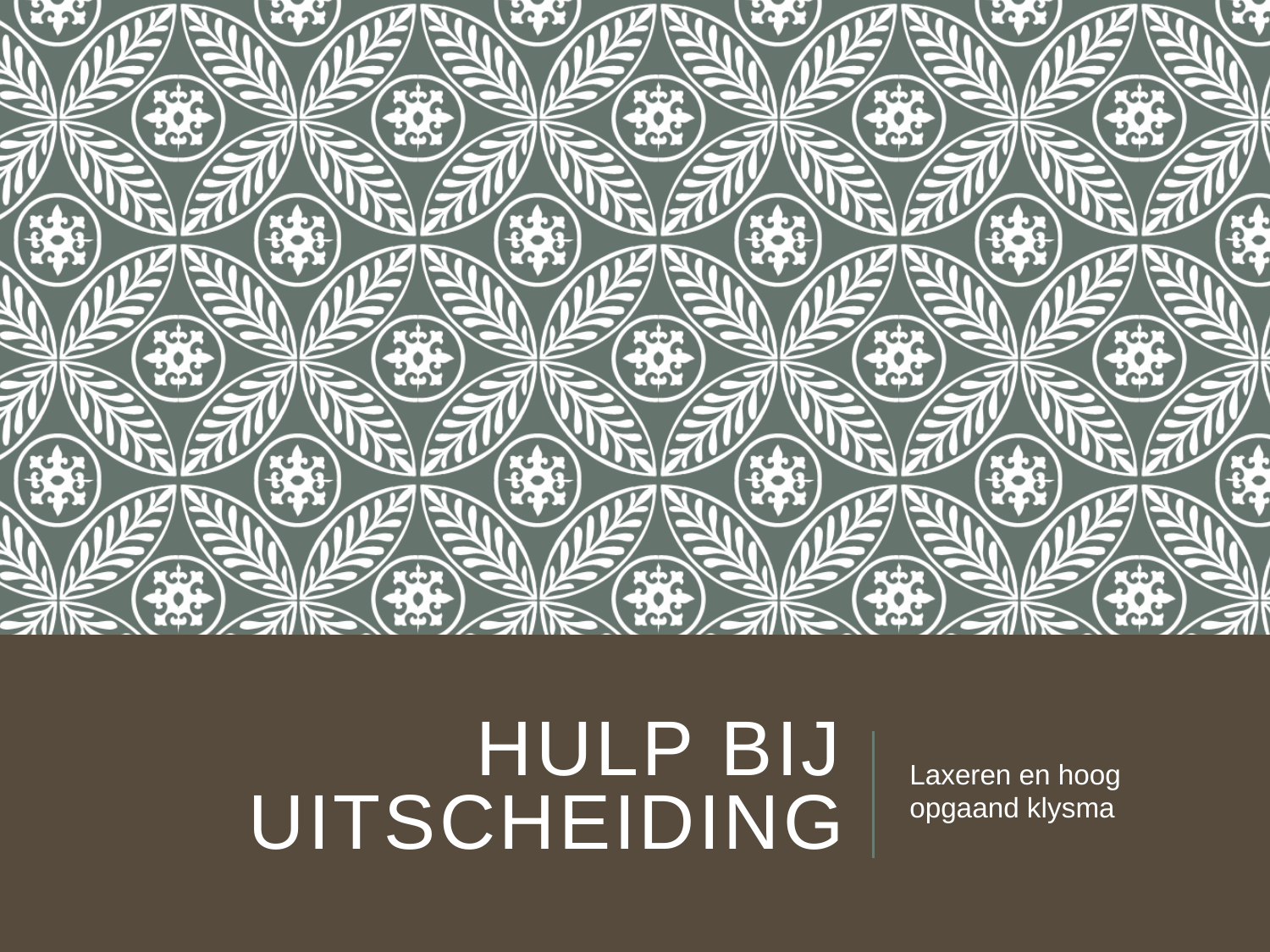

# Hulp bij uitscheiding
Laxeren en hoog opgaand klysma